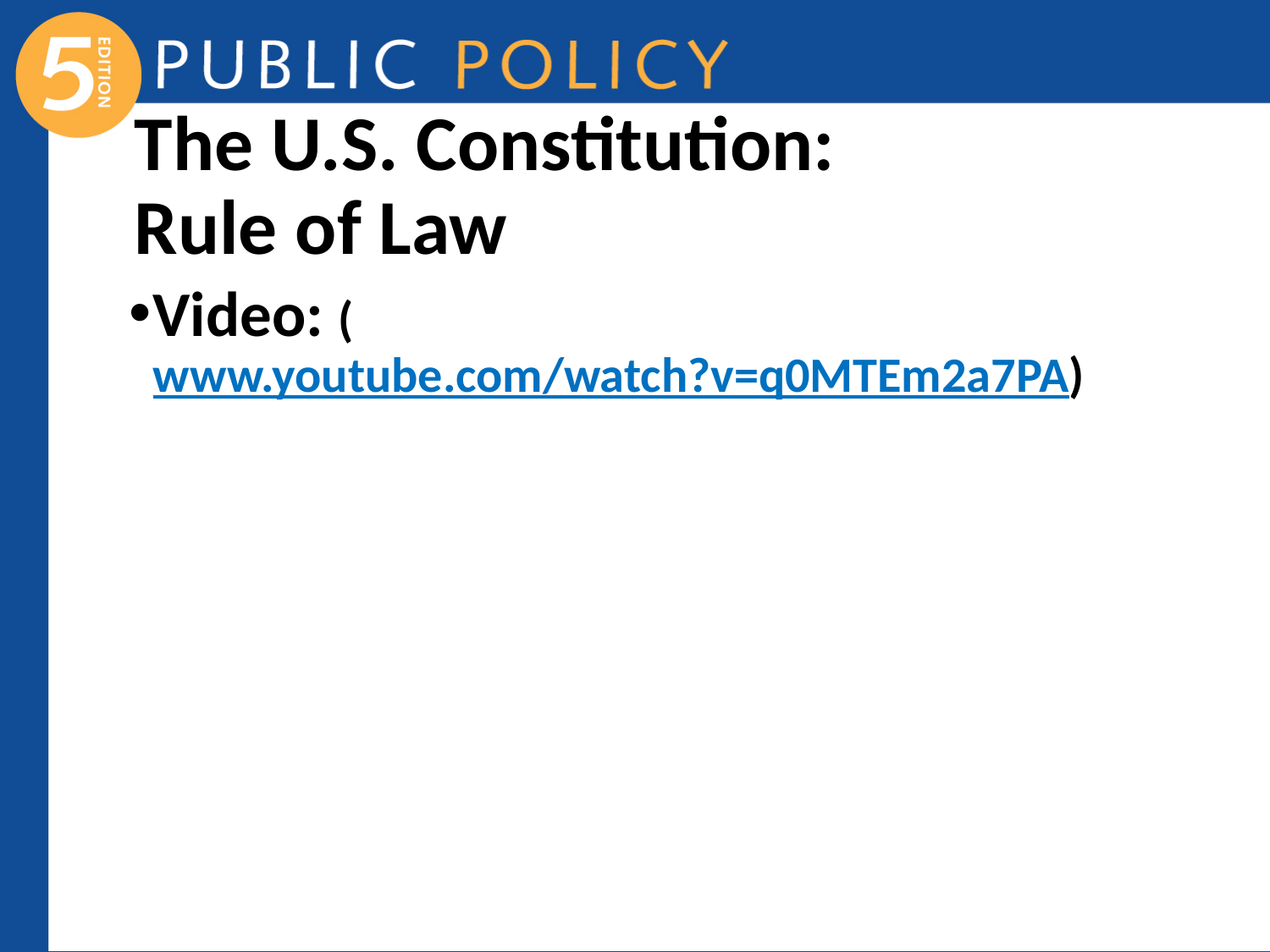

# The U.S. Constitution: Rule of Law
Video: (www.youtube.com/watch?v=q0MTEm2a7PA)